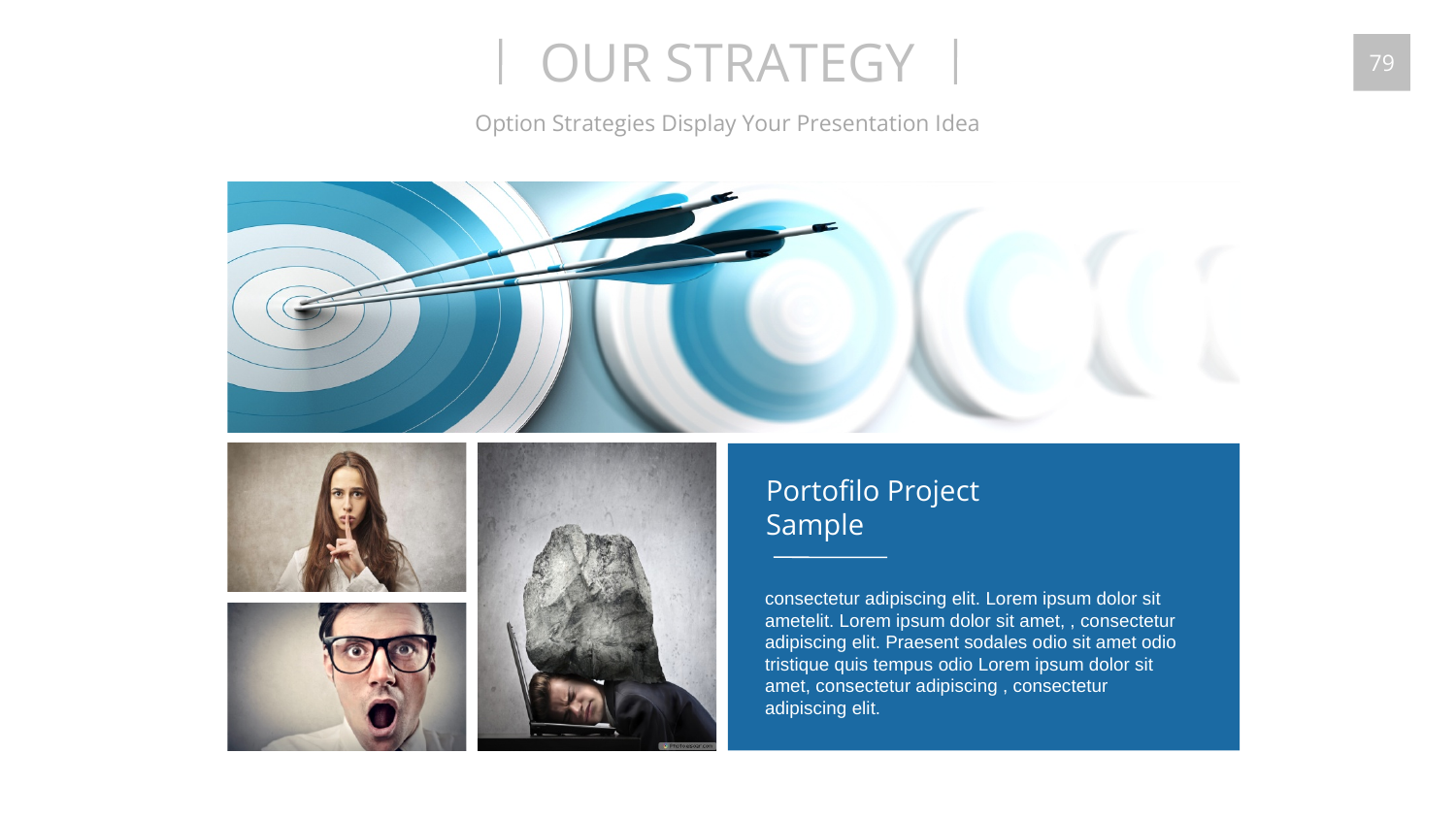

OUR STRATEGY
79
Option Strategies Display Your Presentation Idea

Portofilo Project
Sample
consectetur adipiscing elit. Lorem ipsum dolor sit ametelit. Lorem ipsum dolor sit amet, , consectetur adipiscing elit. Praesent sodales odio sit amet odio tristique quis tempus odio Lorem ipsum dolor sit amet, consectetur adipiscing , consectetur adipiscing elit.